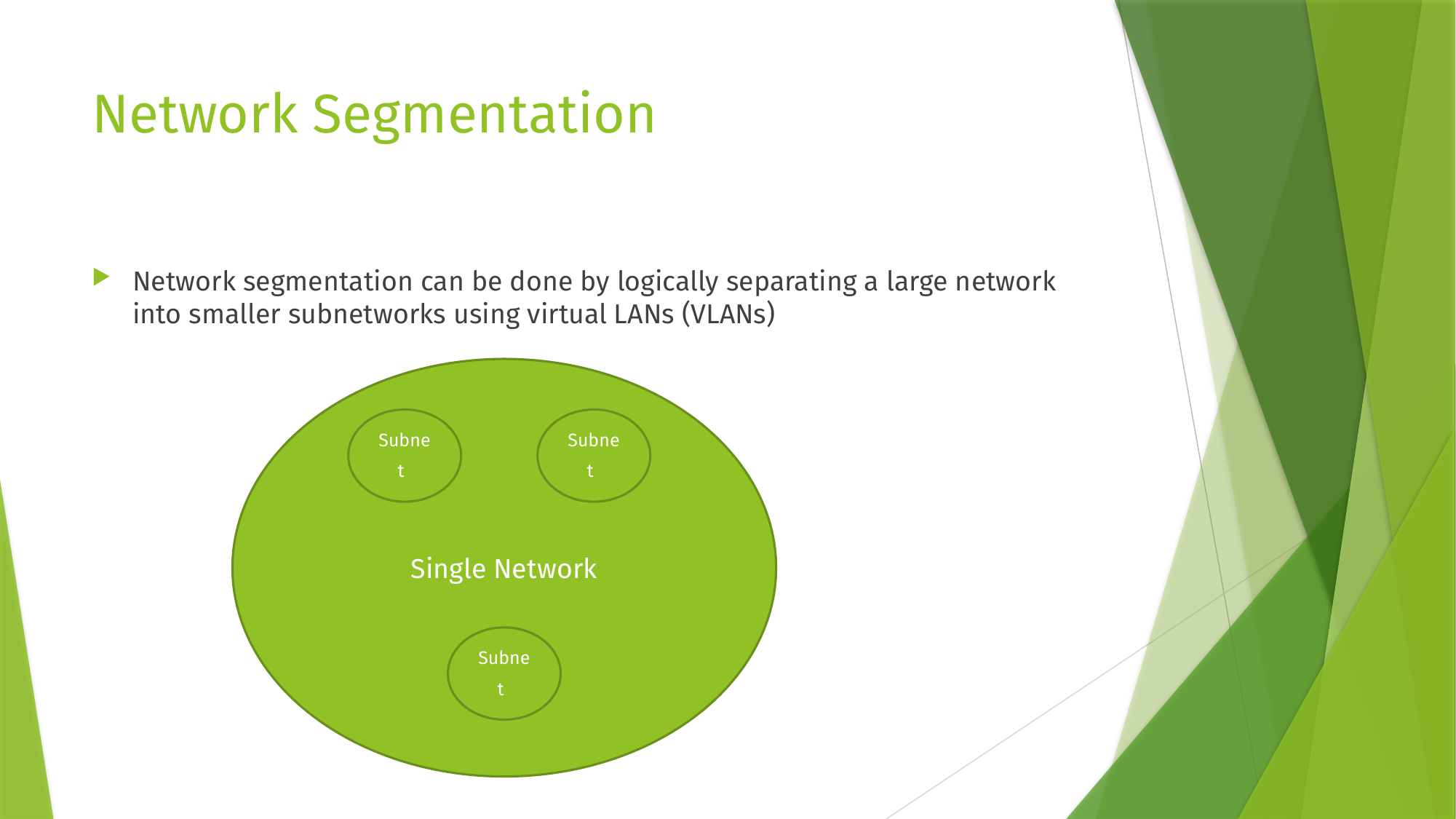

# Network Segmentation
Network segmentation can be done by logically separating a large network into smaller subnetworks using virtual LANs (VLANs)

Single Network
Subnet
Subnet
Subnet